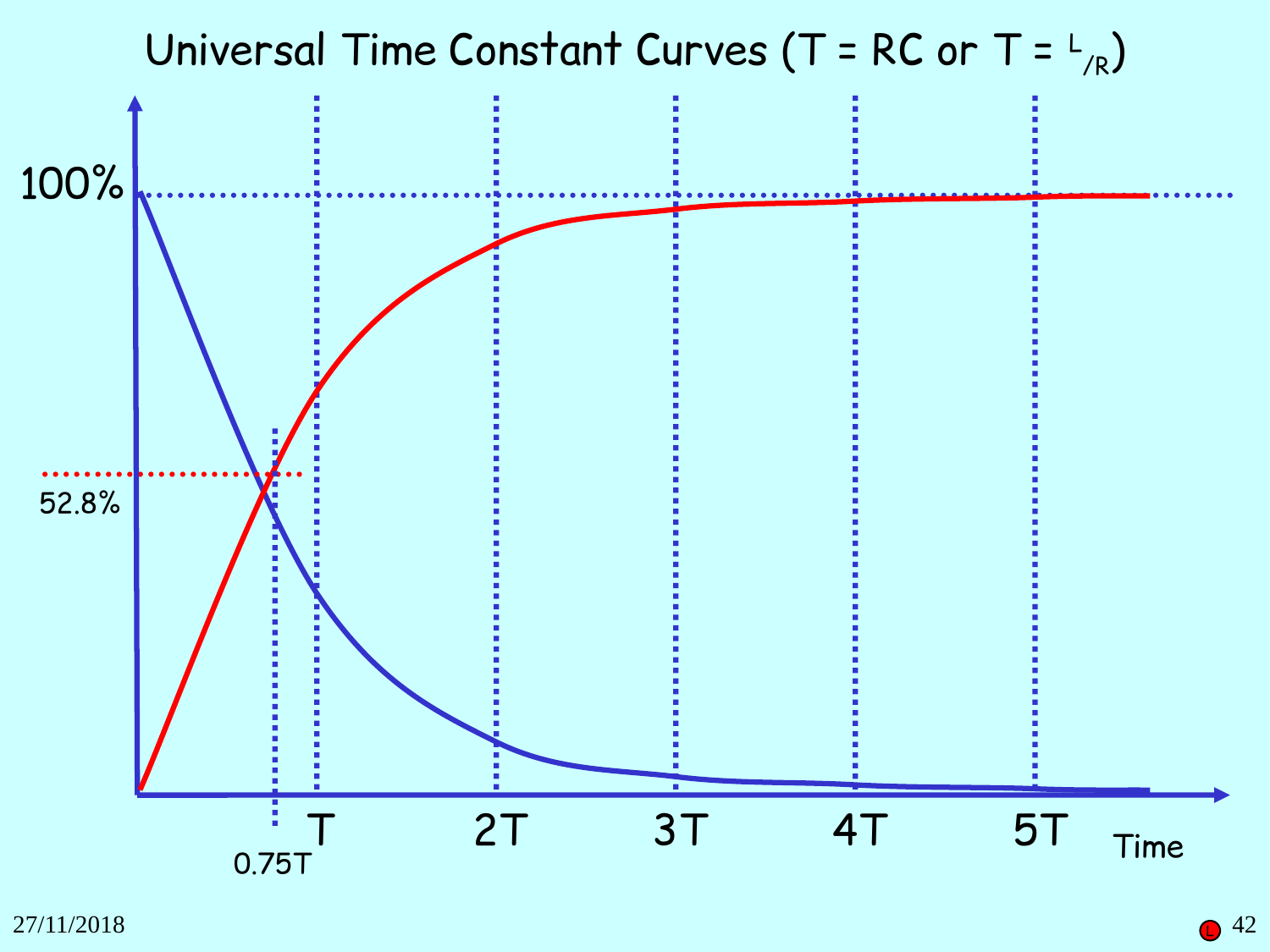

Universal Time Constant Curves (T = RC or T = L/R)

100%

52.8%
T
2T
3T
4T
5T
Time
0.75T
27/11/2018
42
L